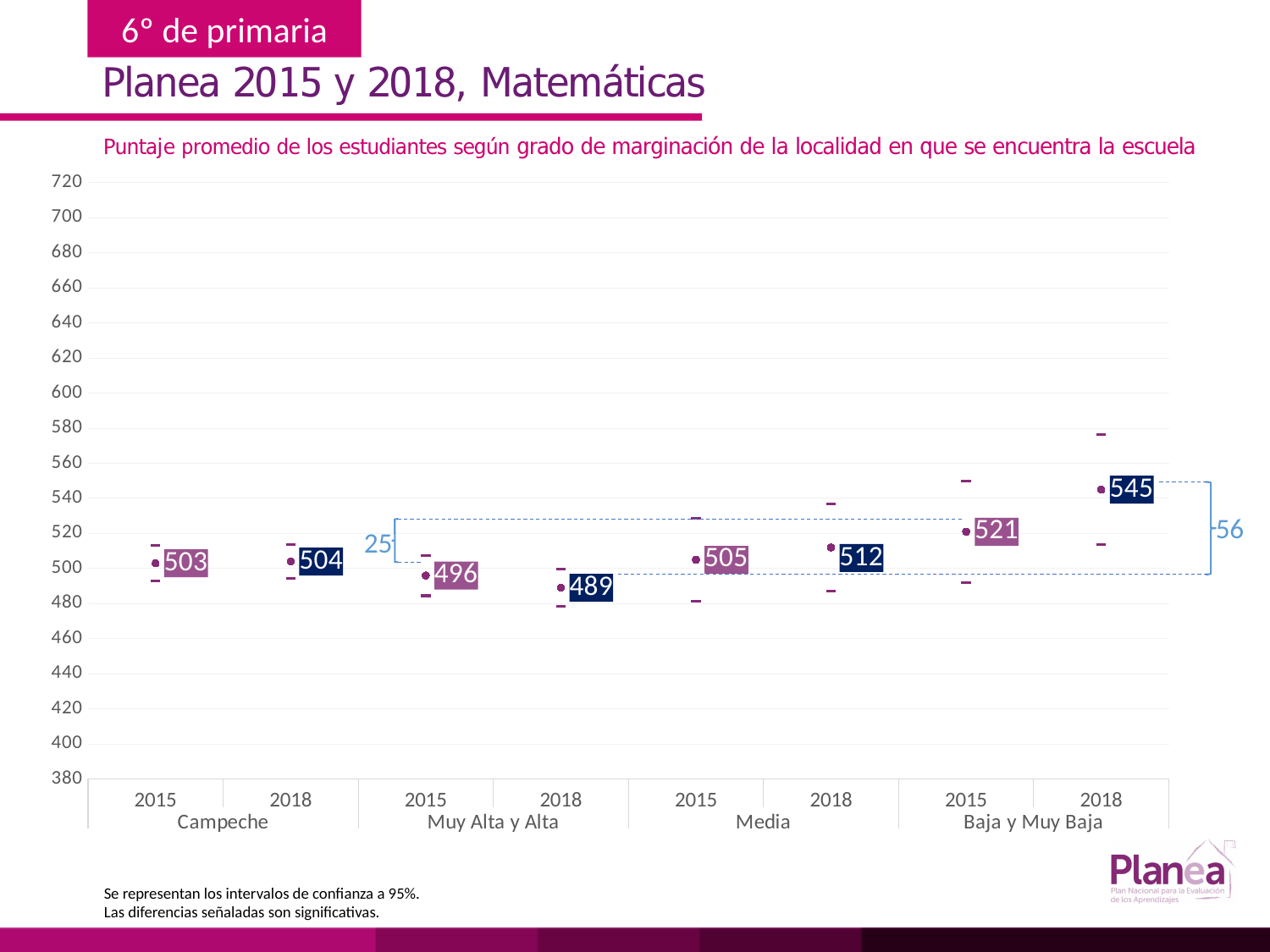

Planea 2015 y 2018, Matemáticas

Puntaje promedio de los estudiantes según grado de marginación de la localidad en que se encuentra la escuela

### Chart

| Category |  |  |  |
|---|---|---|---|
| 2015 | 492.851 | 513.149 | 503.0 |
| 2018 | 494.448 | 513.552 | 504.0 |
| 2015 | 484.458 | 507.542 | 496.0 |
| 2018 | 478.453 | 499.547 | 489.0 |
| 2015 | 481.518 | 528.482 | 505.0 |
| 2018 | 487.324 | 536.676 | 512.0 |
| 2015 | 492.145 | 549.855 | 521.0 |
| 2018 | 513.757 | 576.243 | 545.0 |
56

25
Se representan los intervalos de confianza a 95%.
Las diferencias señaladas son significativas.